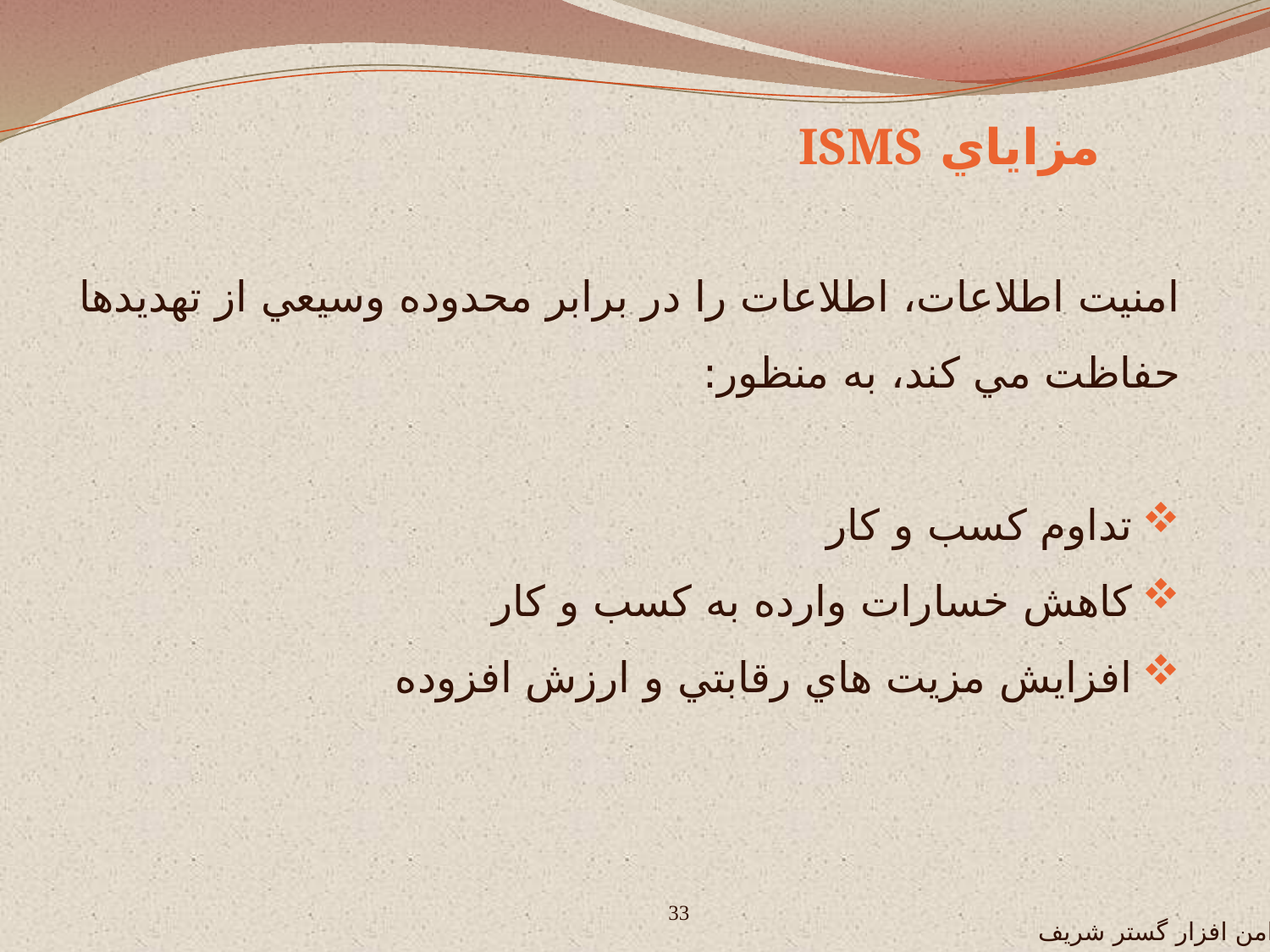

مزاياي ISMS
امنيت اطلاعات، اطلاعات را در برابر محدوده وسيعي از تهديدها حفاظت مي کند، به منظور:

تداوم کسب و کار
کاهش خسارات وارده به کسب و کار
افزايش مزيت هاي رقابتي و ارزش افزوده